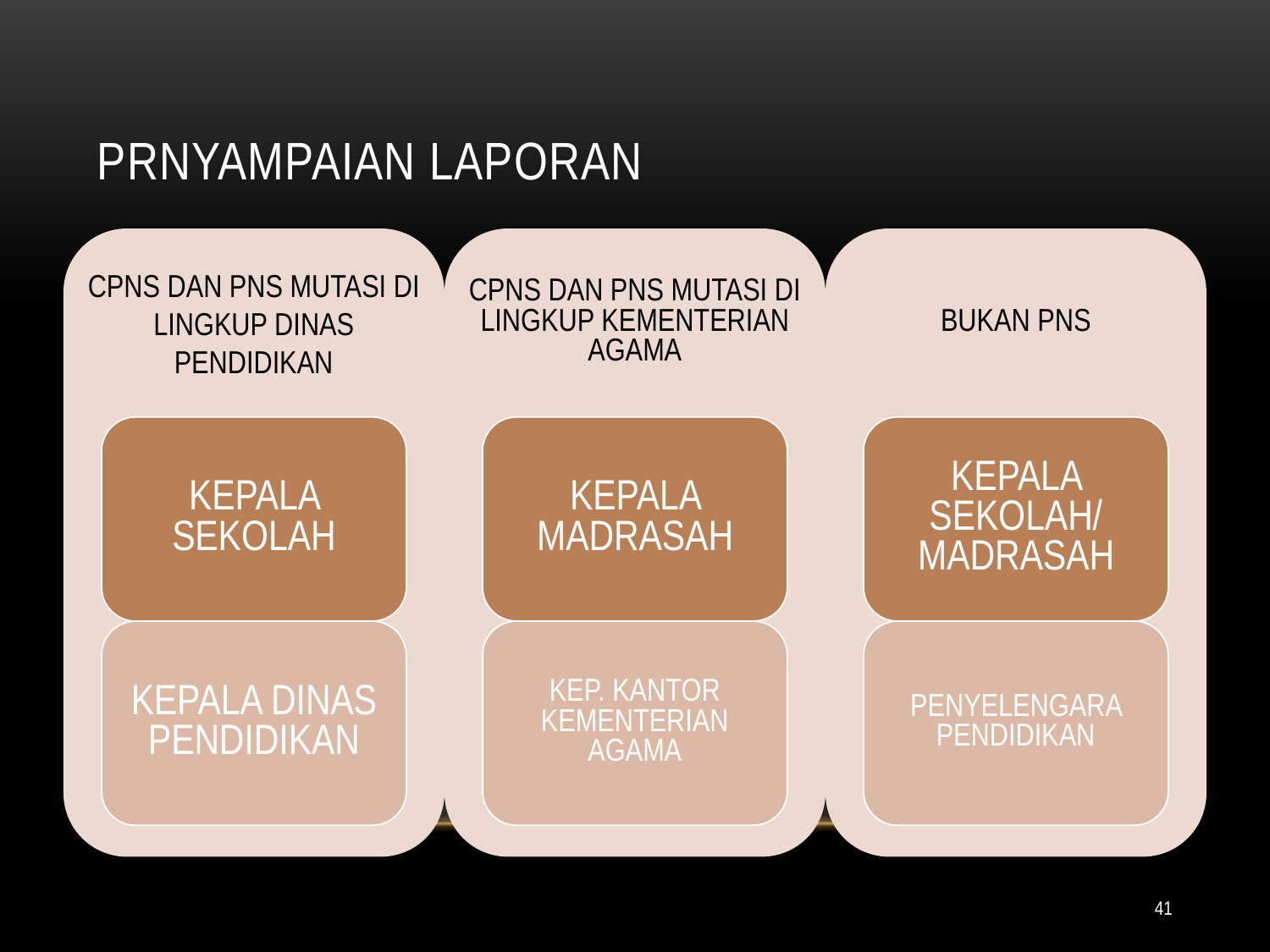

# PRNYAMPAIAN LAPORAN
CPNS DAN PNS MUTASI DI LINGKUP DINAS PENDIDIKAN
KEPALA SEKOLAH
KEPALA DINAS PENDIDIKAN
CPNS DAN PNS MUTASI DI LINGKUP KEMENTERIAN AGAMA
KEPALA MADRASAH
KEP. KANTOR KEMENTERIAN AGAMA
BUKAN PNS
KEPALA SEKOLAH/
MADRASAH
PENYELENGARA PENDIDIKAN
41